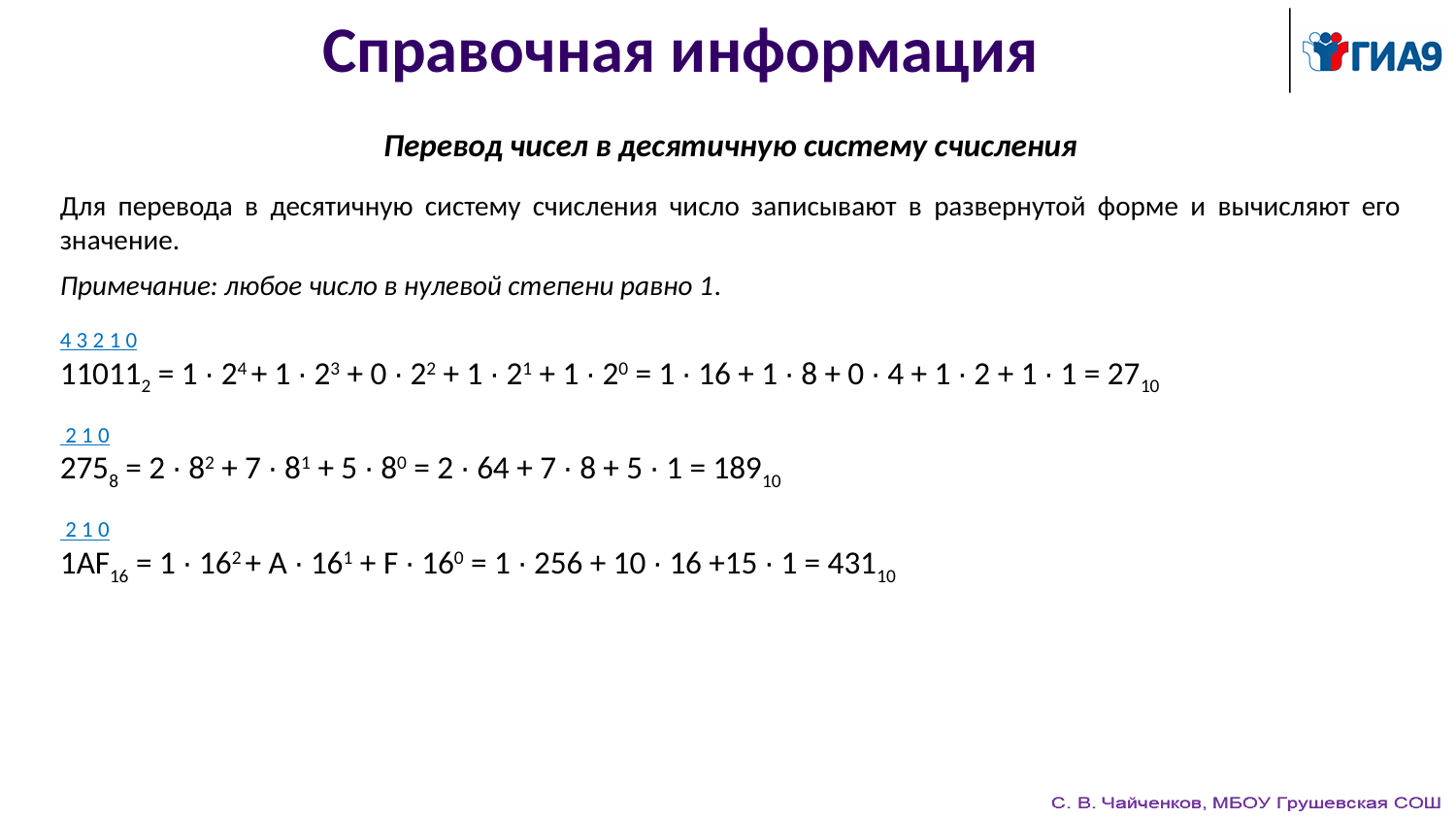

# Справочная информация
Перевод чисел в десятичную систему счисления
Для перевода в десятичную систему счисления число записывают в развернутой форме и вычисляют его значение.
Примечание: любое число в нулевой степени равно 1.
4 3 2 1 0
110112 = 1 ∙ 24 + 1 ∙ 23 + 0 ∙ 22 + 1 ∙ 21 + 1 ∙ 20 = 1 ∙ 16 + 1 ∙ 8 + 0 ∙ 4 + 1 ∙ 2 + 1 ∙ 1 = 2710
 2 1 0
2758 = 2 ∙ 82 + 7 ∙ 81 + 5 ∙ 80 = 2 ∙ 64 + 7 ∙ 8 + 5 ∙ 1 = 18910
 2 1 0
1AF16 = 1 ∙ 162 + A ∙ 161 + F ∙ 160 = 1 ∙ 256 + 10 ∙ 16 +15 ∙ 1 = 43110